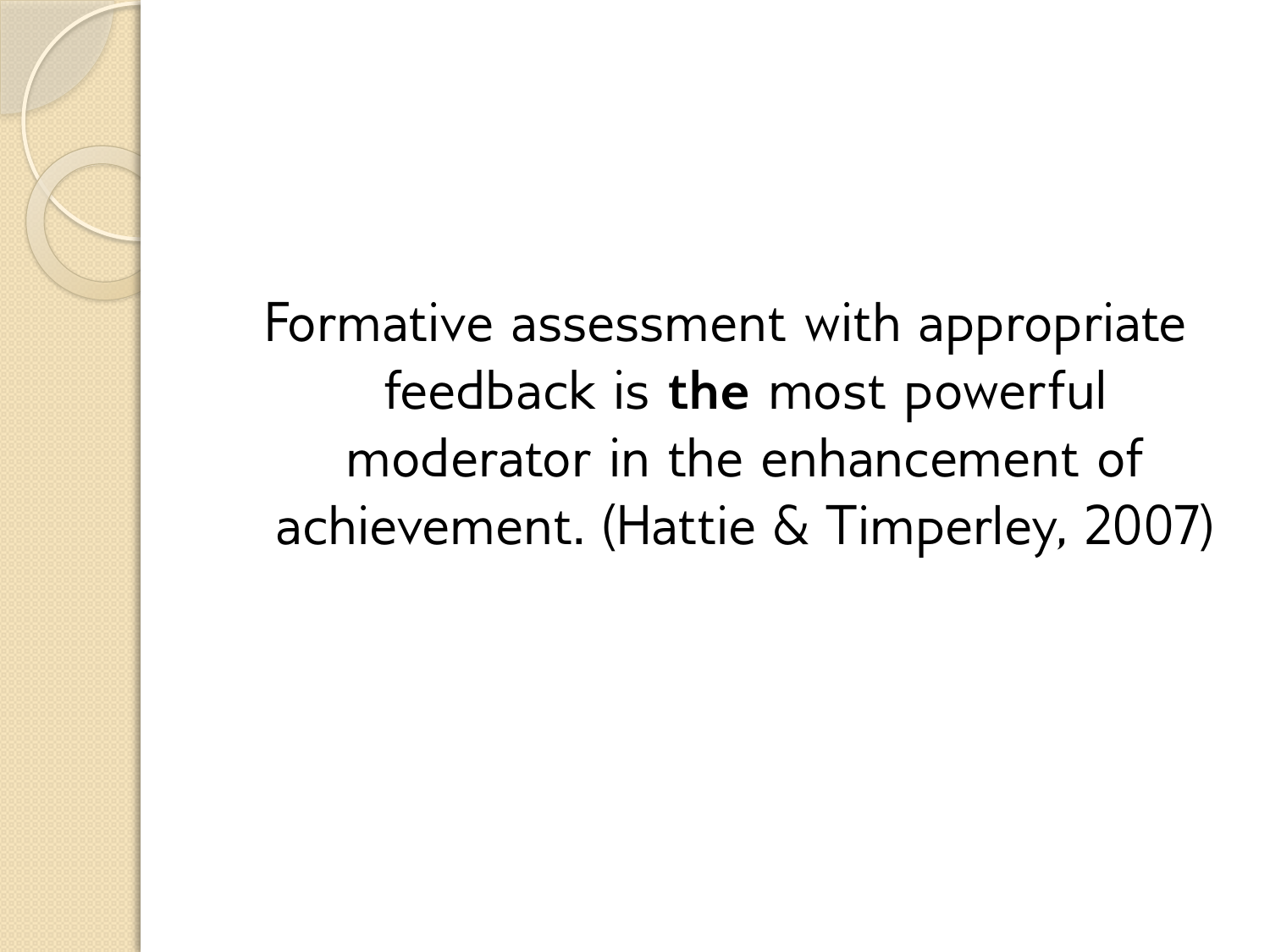

#

Formative assessment with appropriate feedback is the most powerful moderator in the enhancement of achievement. (Hattie & Timperley, 2007)